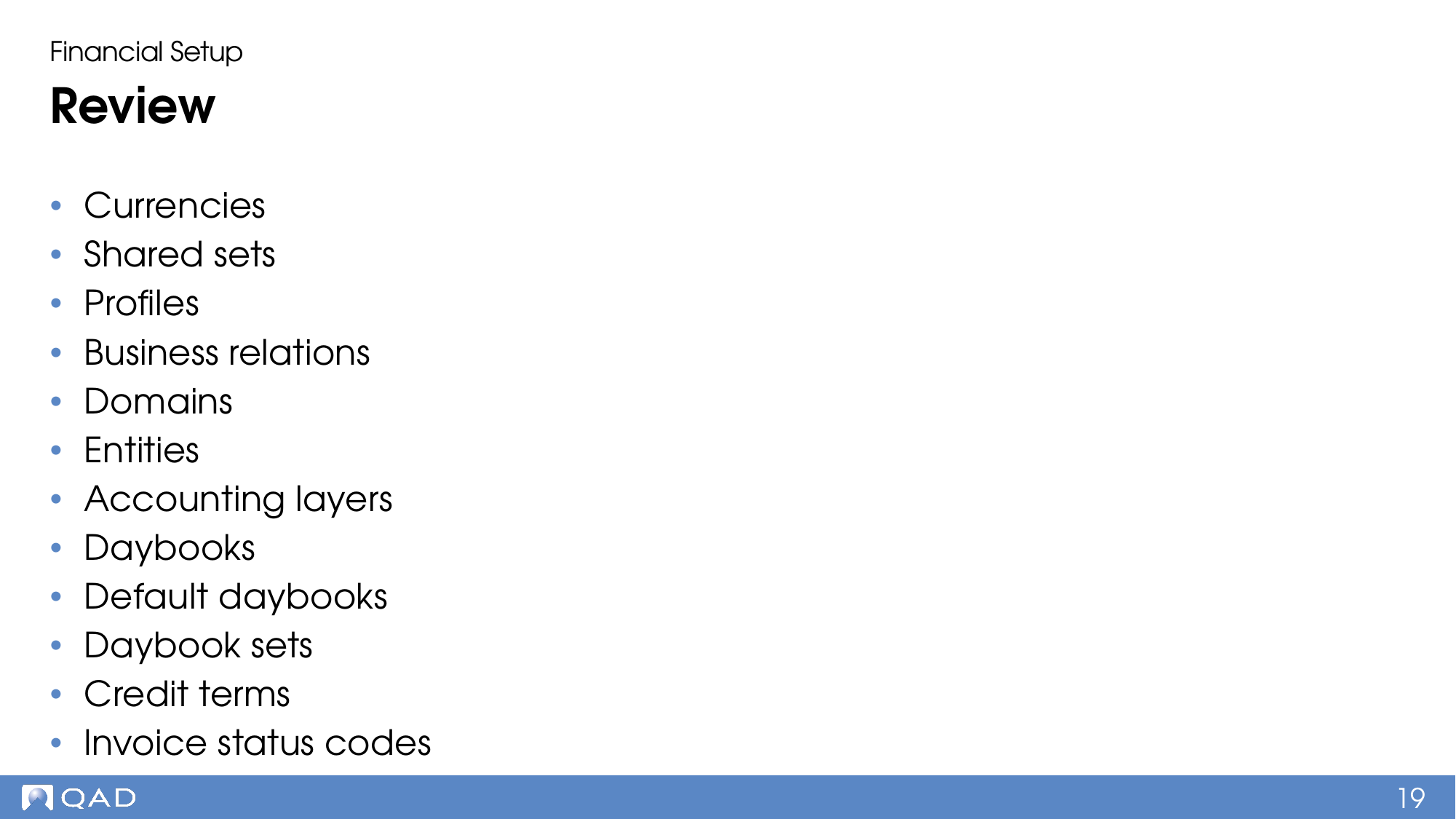

Financial Setup
# Review
Currencies
Shared sets
Profiles
Business relations
Domains
Entities
Accounting layers
Daybooks
Default daybooks
Daybook sets
Credit terms
Invoice status codes

19